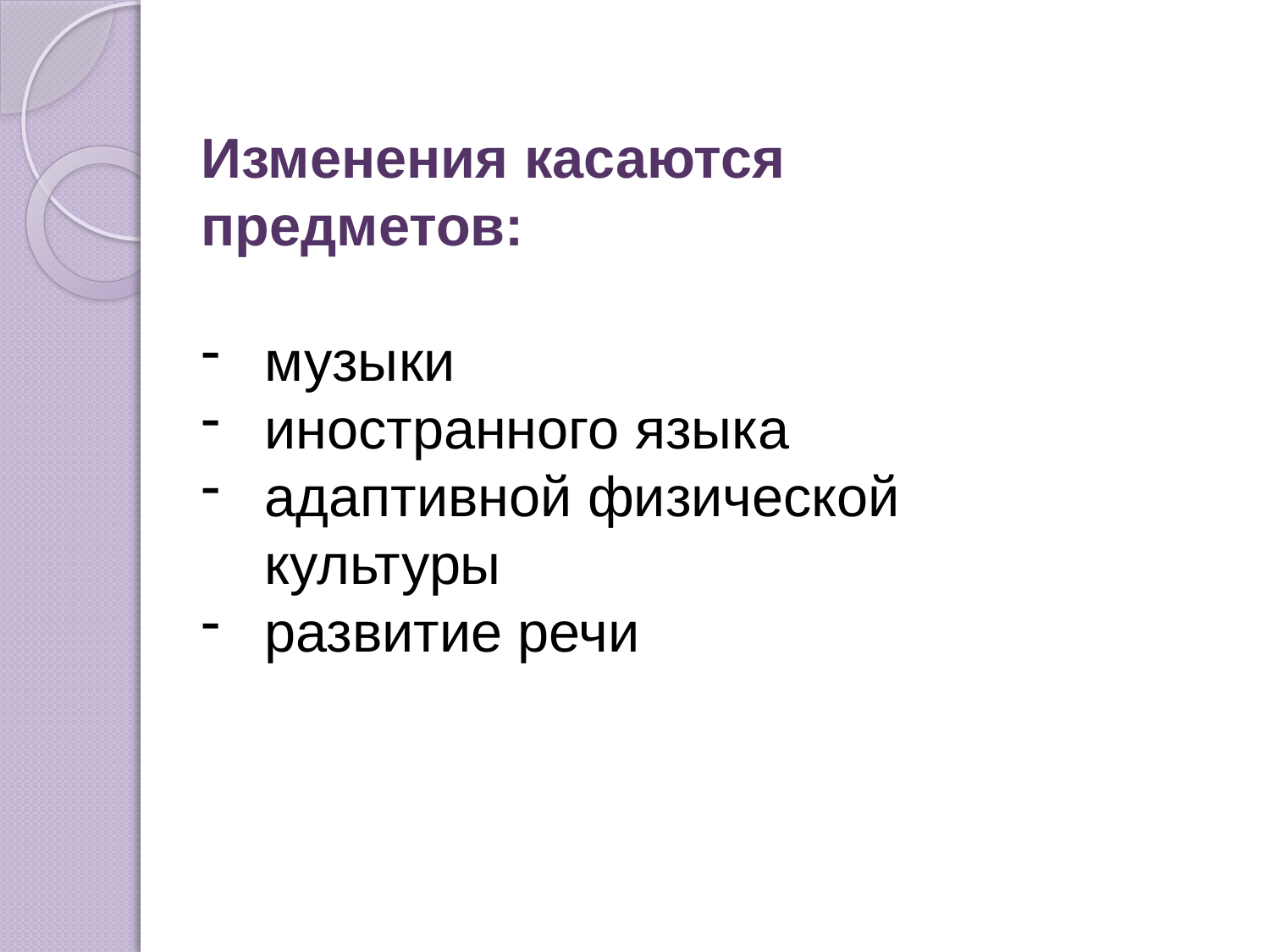

Изменения касаются предметов:

музыки
иностранного языка
адаптивной физической культуры
развитие речи